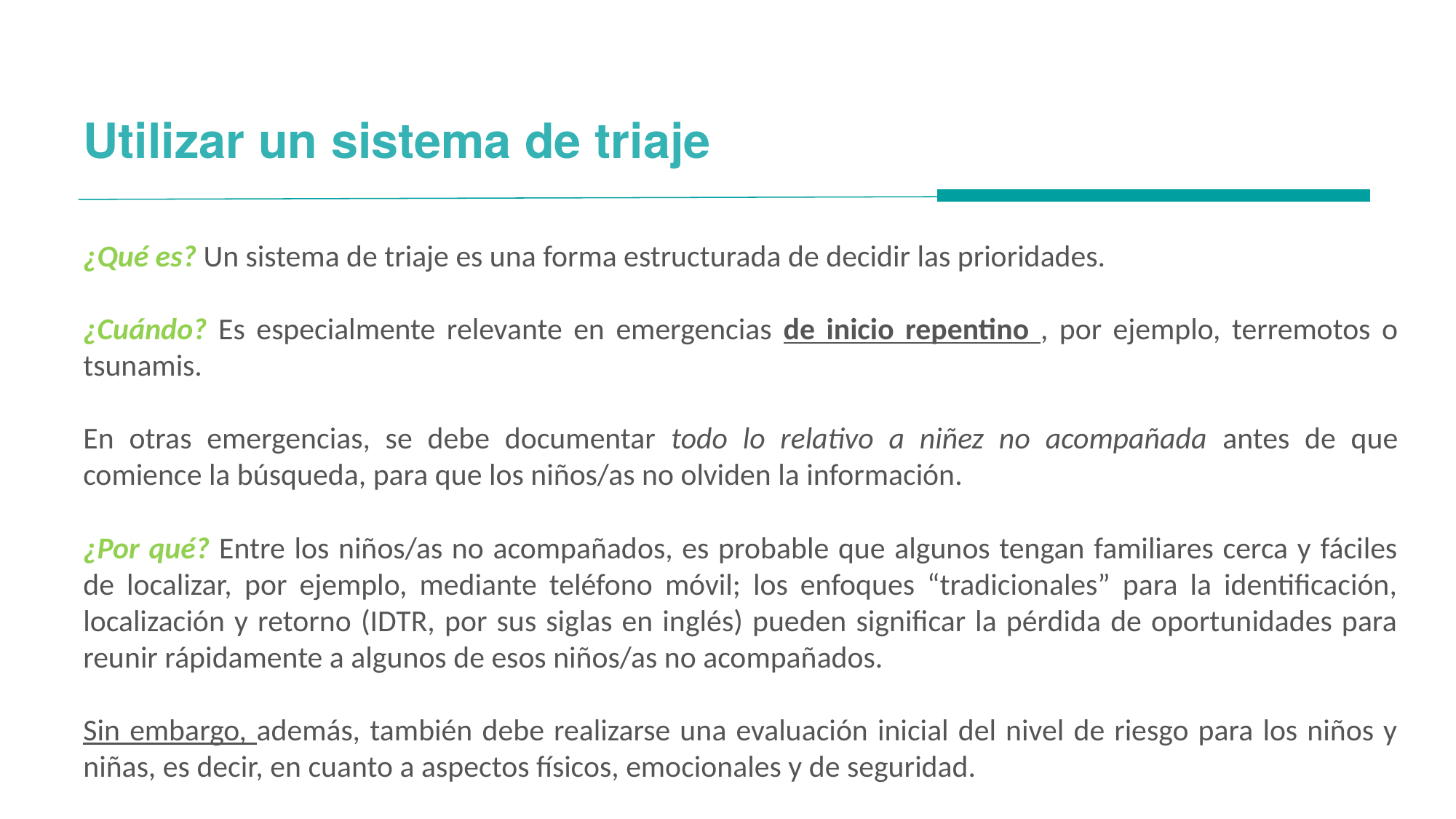

Utilizar un sistema de triaje
¿Qué es? Un sistema de triaje es una forma estructurada de decidir las prioridades.

¿Cuándo? Es especialmente relevante en emergencias de inicio repentino , por ejemplo, terremotos o tsunamis.

En otras emergencias, se debe documentar todo lo relativo a niñez no acompañada antes de que comience la búsqueda, para que los niños/as no olviden la información.

¿Por qué? Entre los niños/as no acompañados, es probable que algunos tengan familiares cerca y fáciles de localizar, por ejemplo, mediante teléfono móvil; los enfoques “tradicionales” para la identificación, localización y retorno (IDTR, por sus siglas en inglés) pueden significar la pérdida de oportunidades para reunir rápidamente a algunos de esos niños/as no acompañados.

Sin embargo, además, también debe realizarse una evaluación inicial del nivel de riesgo para los niños y niñas, es decir, en cuanto a aspectos físicos, emocionales y de seguridad.